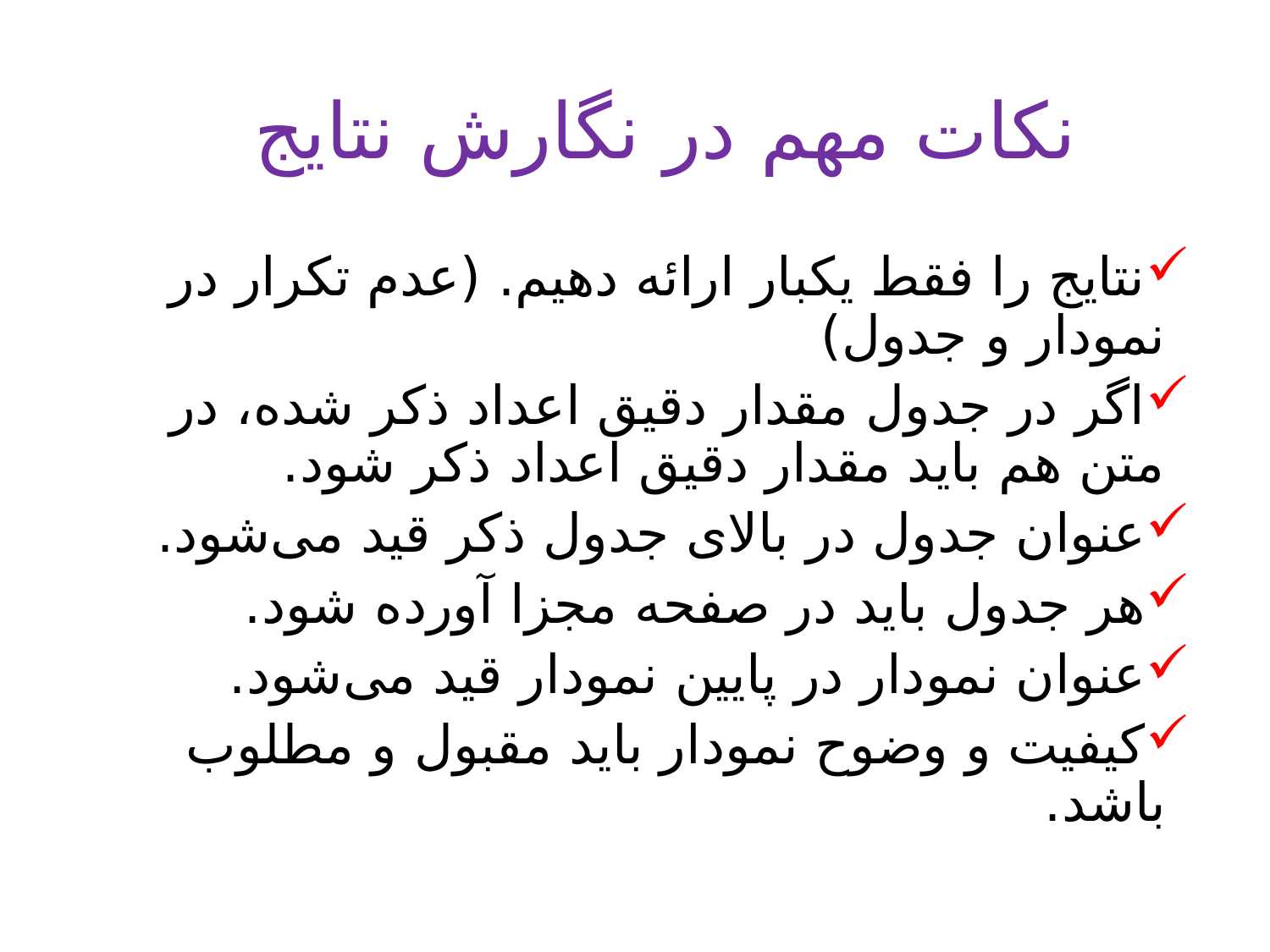

نکات مهم در نگارش نتایج
نتایج را فقط یکبار ارائه دهیم. (عدم تکرار در نمودار و جدول)
اگر در جدول مقدار دقیق اعداد ذکر شده، در متن هم باید مقدار دقیق اعداد ذکر شود.
عنوان جدول در بالای جدول ذکر قید می‌شود.
هر جدول باید در صفحه مجزا آورده شود.
عنوان نمودار در پایین نمودار قید می‌شود.
کیفیت و وضوح نمودار باید مقبول و مطلوب باشد.
22 May 2021
10